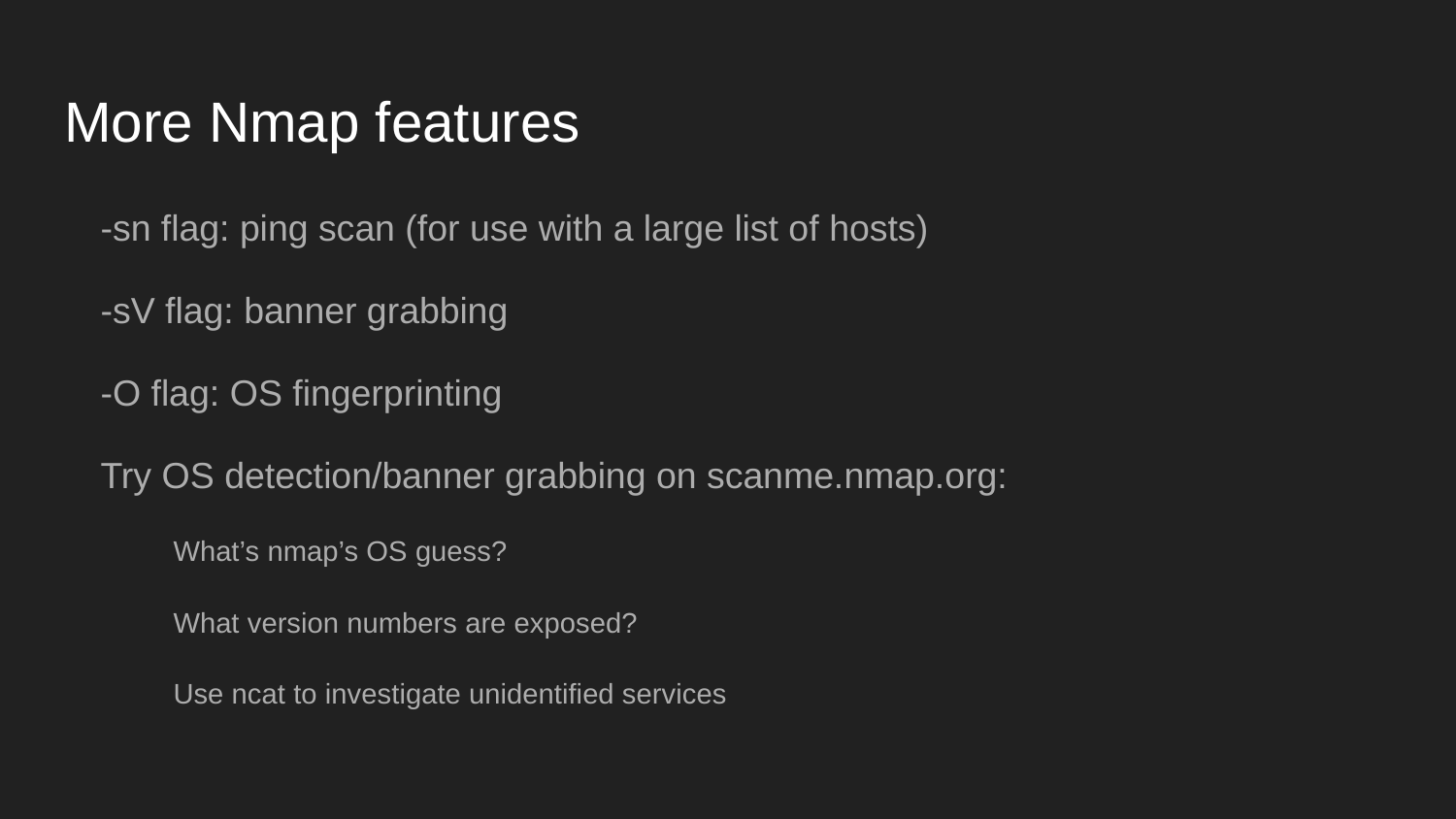

# More Nmap features
-sn flag: ping scan (for use with a large list of hosts)
-sV flag: banner grabbing
-O flag: OS fingerprinting
Try OS detection/banner grabbing on scanme.nmap.org:
What’s nmap’s OS guess?
What version numbers are exposed?
Use ncat to investigate unidentified services